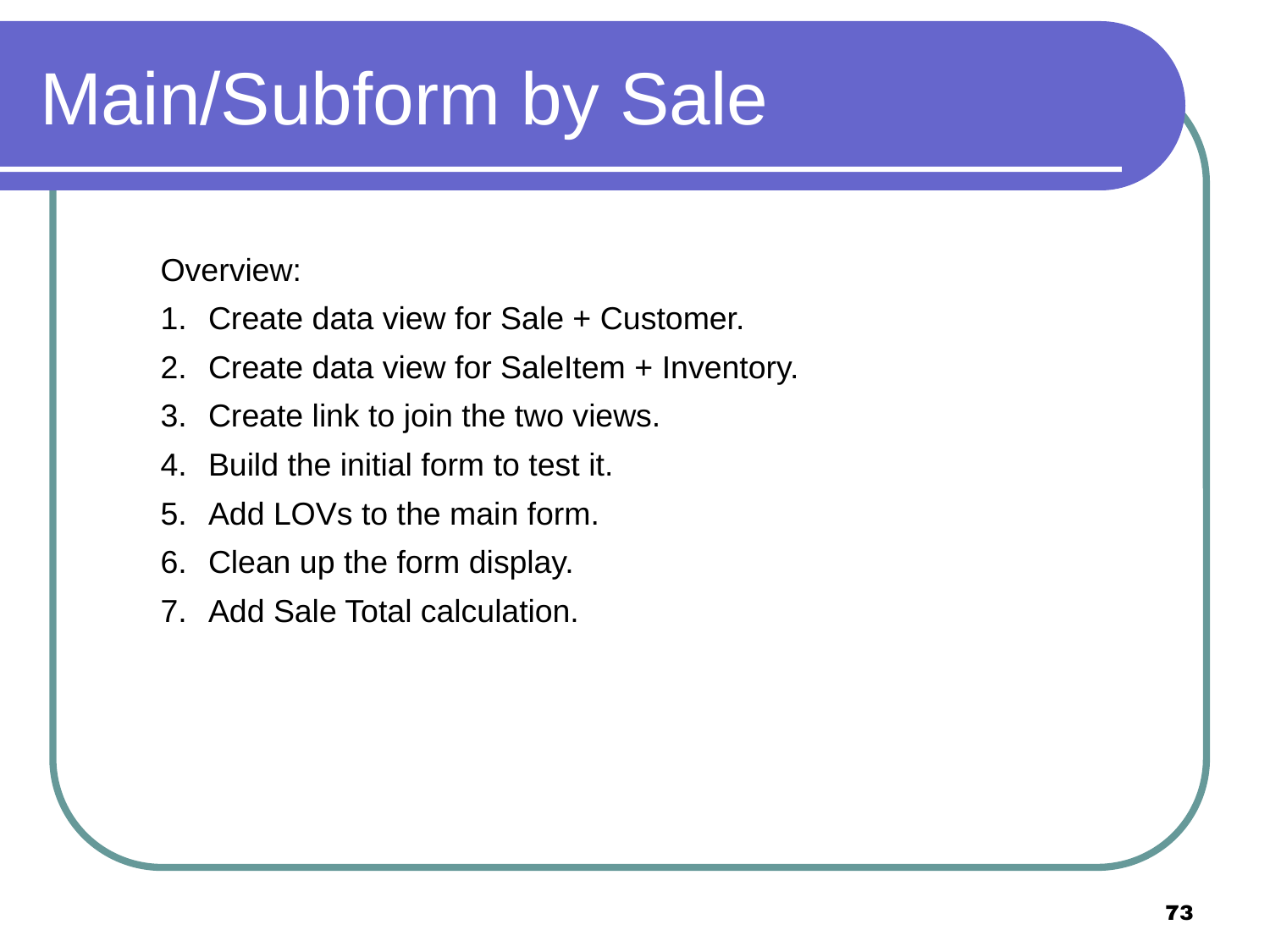

# Main/Subform by Sale
Overview:
Create data view for Sale + Customer.
Create data view for SaleItem + Inventory.
Create link to join the two views.
Build the initial form to test it.
Add LOVs to the main form.
Clean up the form display.
Add Sale Total calculation.
73